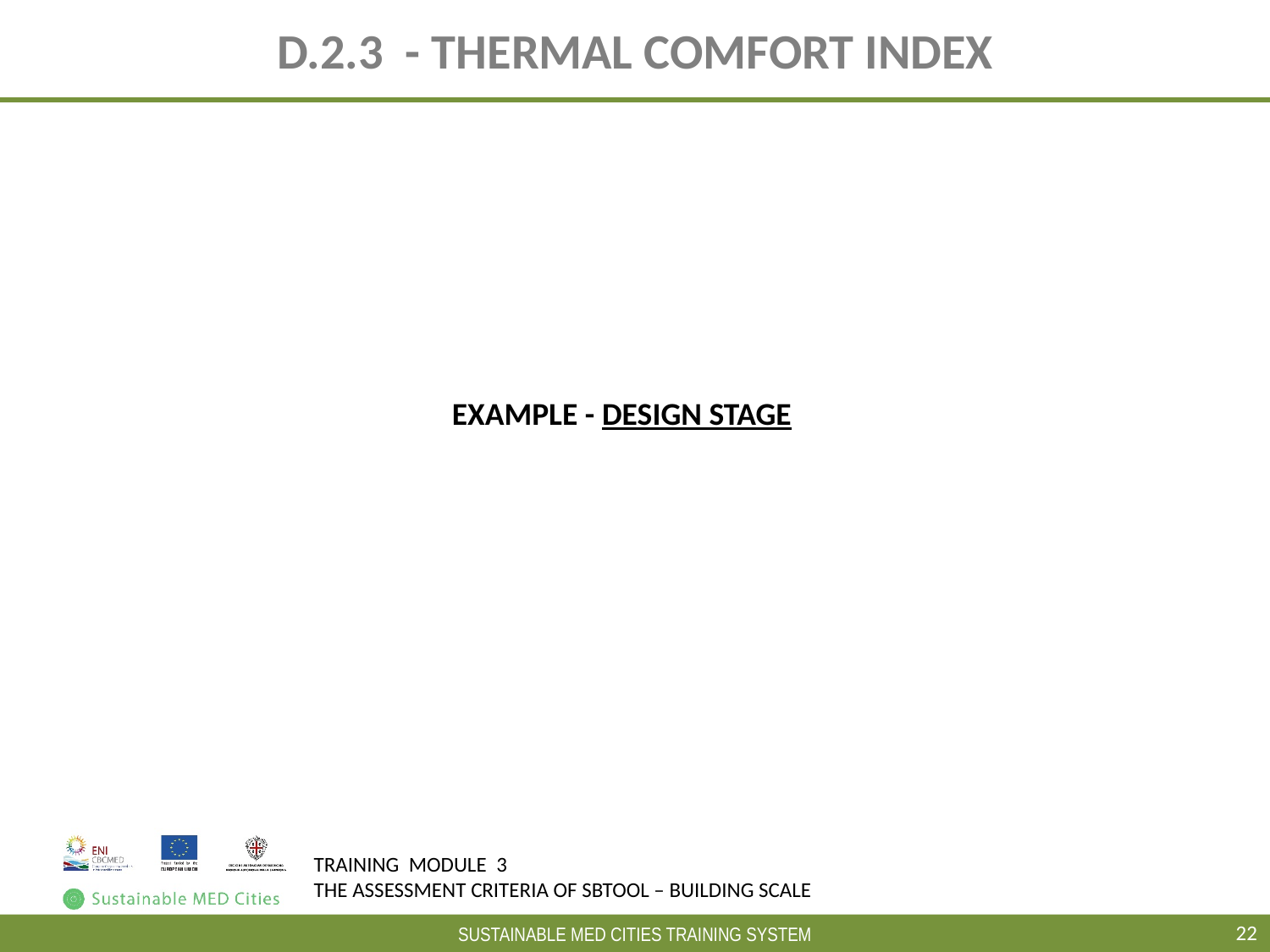

# D.2.3  - THERMAL COMFORT INDEX

EXAMPLE - DESIGN STAGE

22